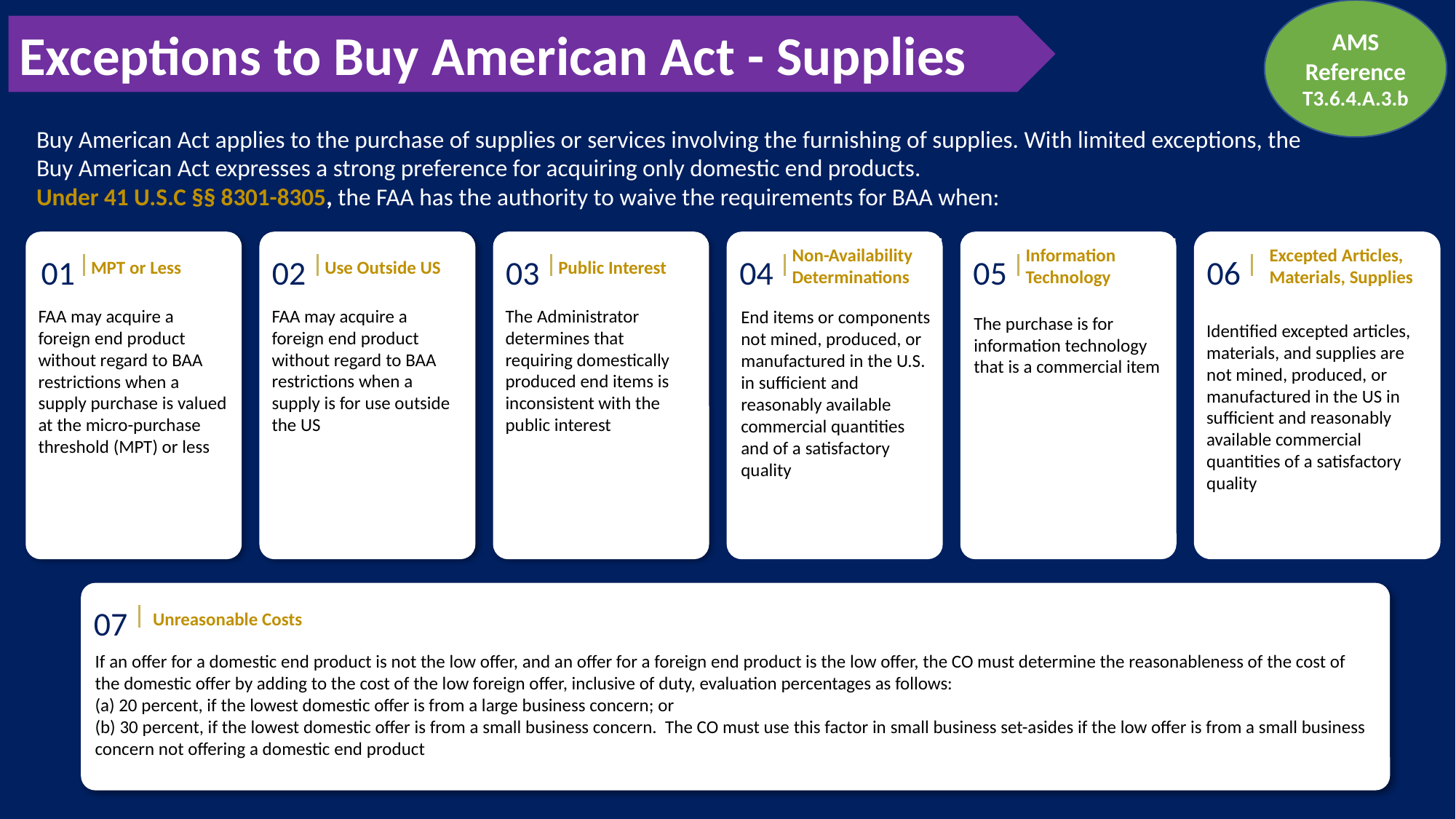

AMS Reference
T3.6.4.A.3.b
Exceptions to Buy American Act - Supplies
Buy American Act applies to the purchase of supplies or services involving the furnishing of supplies. With limited exceptions, the Buy American Act expresses a strong preference for acquiring only domestic end products.
Under 41 U.S.C §§ 8301-8305, the FAA has the authority to waive the requirements for BAA when:

FAA may acquire a foreign end product without regard to BAA restrictions when a supply purchase is valued at the micro-purchase threshold (MPT) or less
01
MPT or Less

FAA may acquire a foreign end product without regard to BAA restrictions when a supply is for use outside the US
02
Use Outside US

The Administrator  determines that requiring domestically produced end items is inconsistent with the public interest
03
Public Interest

End items or components not mined, produced, or manufactured in the U.S. in sufficient and reasonably available commercial quantities and of a satisfactory quality
Non-Availability Determinations
04

The purchase is for information technology that is a commercial item
Information Technology
05

Identified excepted articles, materials, and supplies are not mined, produced, or manufactured in the US in sufficient and reasonably available commercial quantities of a satisfactory quality
Excepted Articles, Materials, Supplies
06

If an offer for a domestic end product is not the low offer, and an offer for a foreign end product is the low offer, the CO must determine the reasonableness of the cost of the domestic offer by adding to the cost of the low foreign offer, inclusive of duty, evaluation percentages as follows:
(a) 20 percent, if the lowest domestic offer is from a large business concern; or
(b) 30 percent, if the lowest domestic offer is from a small business concern.  The CO must use this factor in small business set-asides if the low offer is from a small business concern not offering a domestic end product
07
Unreasonable Costs
13